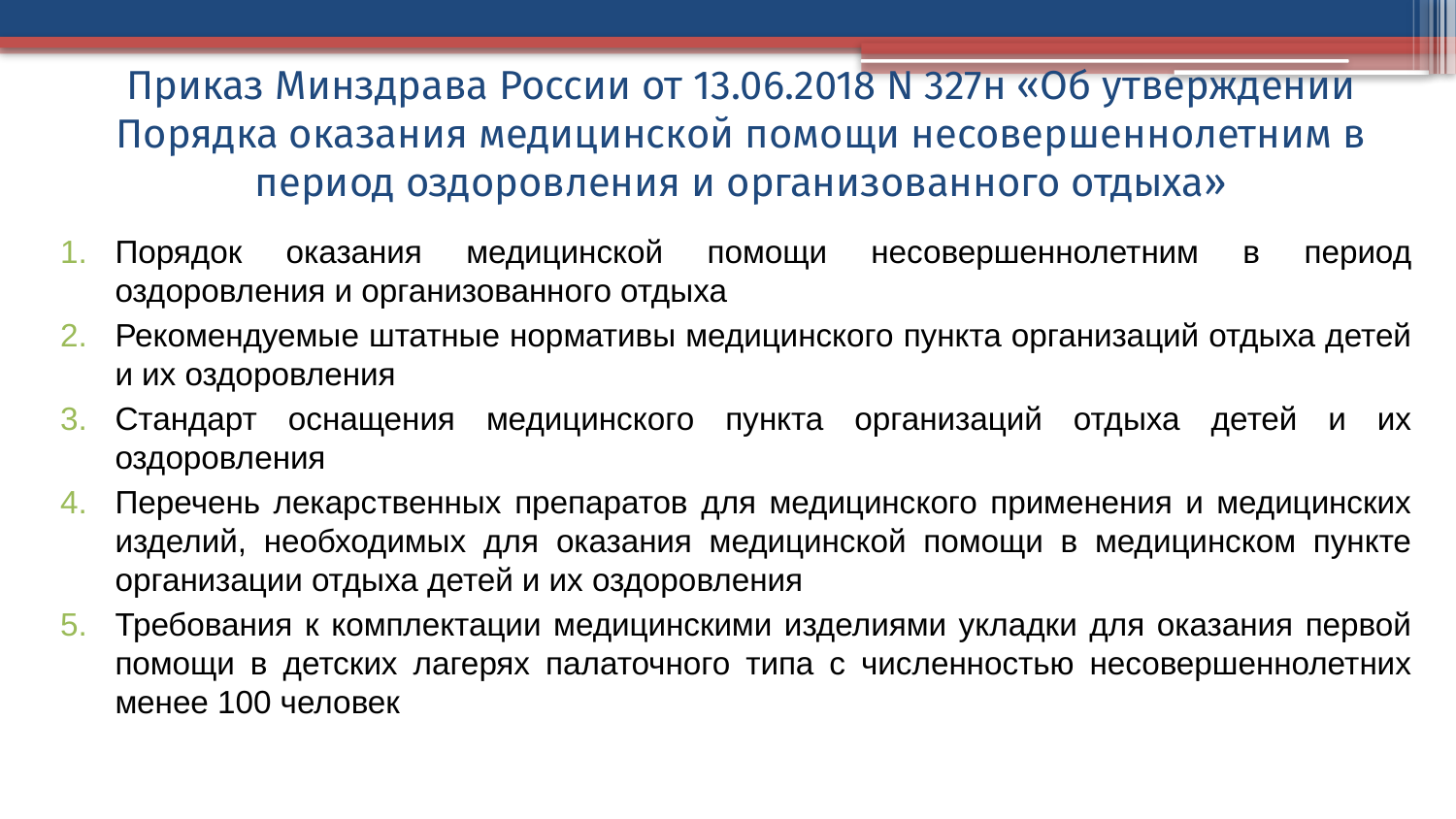

# Приказ Минздрава России от 13.06.2018 N 327н «Об утверждении Порядка оказания медицинской помощи несовершеннолетним в период оздоровления и организованного отдыха»

Порядок оказания медицинской помощи несовершеннолетним в период оздоровления и организованного отдыха
Рекомендуемые штатные нормативы медицинского пункта организаций отдыха детей и их оздоровления
Стандарт оснащения медицинского пункта организаций отдыха детей и их оздоровления
Перечень лекарственных препаратов для медицинского применения и медицинских изделий, необходимых для оказания медицинской помощи в медицинском пункте организации отдыха детей и их оздоровления
Требования к комплектации медицинскими изделиями укладки для оказания первой помощи в детских лагерях палаточного типа с численностью несовершеннолетних менее 100 человек